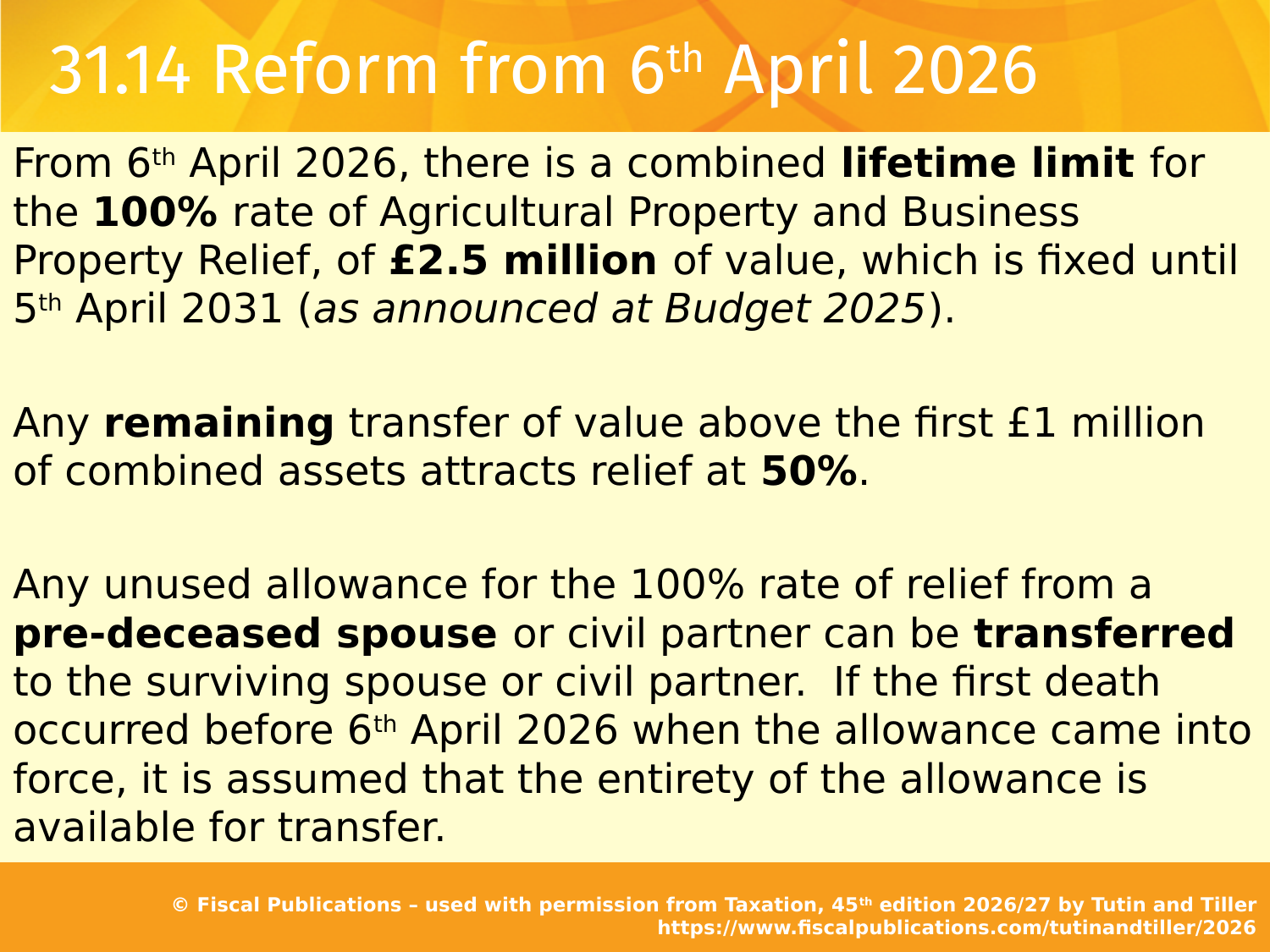

# 31.14 Reform from 6th April 2026
From 6th April 2026, there is a combined lifetime limit for the 100% rate of Agricultural Property and Business Property Relief, of £2.5 million of value, which is fixed until 5th April 2031 (as announced at Budget 2025).

Any remaining transfer of value above the first £1 million of combined assets attracts relief at 50%.

Any unused allowance for the 100% rate of relief from a pre-deceased spouse or civil partner can be transferred to the surviving spouse or civil partner.  If the first death occurred before 6th April 2026 when the allowance came into force, it is assumed that the entirety of the allowance is available for transfer.